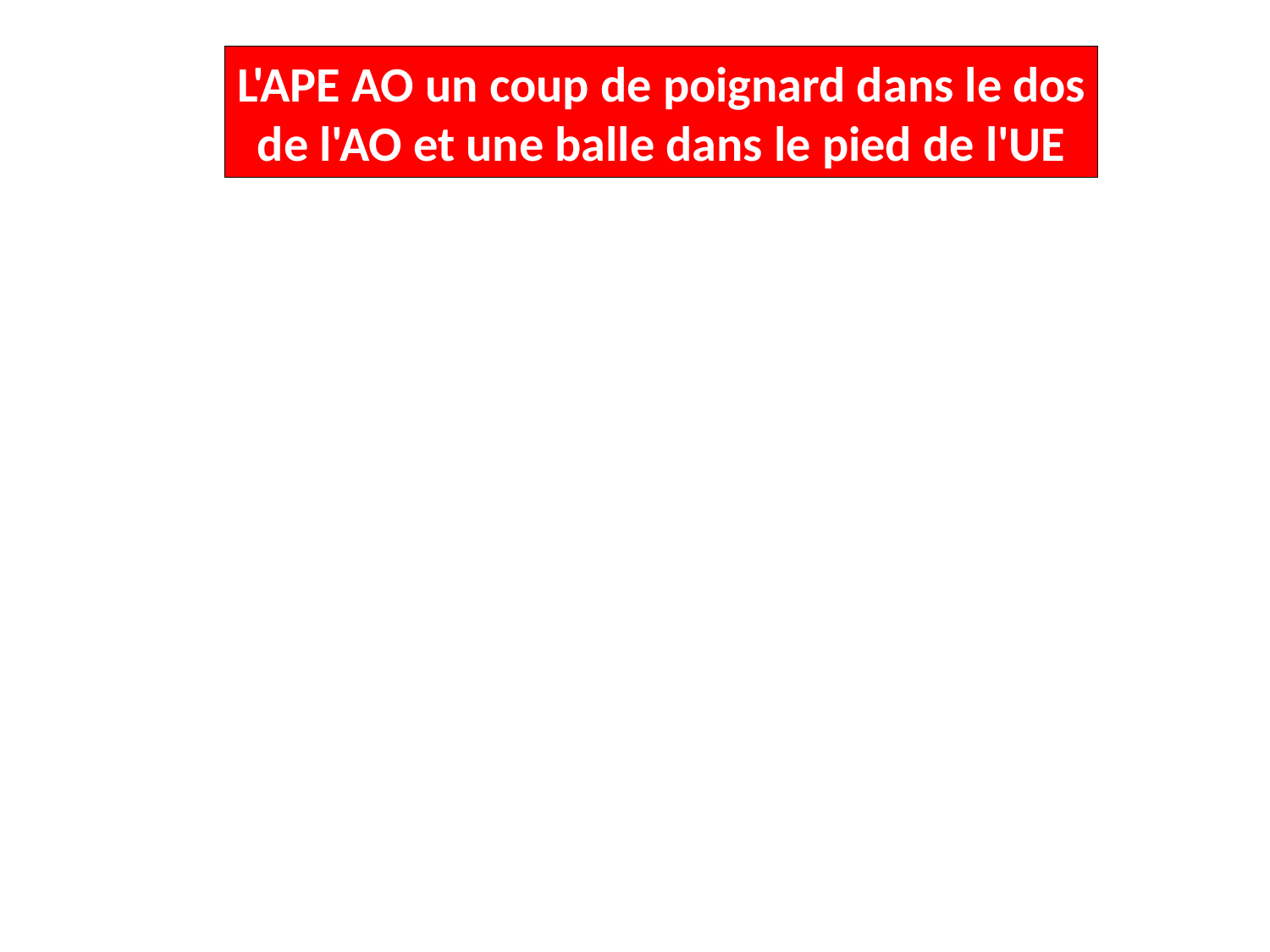

L'APE AO un coup de poignard dans le dos
de l'AO et une balle dans le pied de l'UE